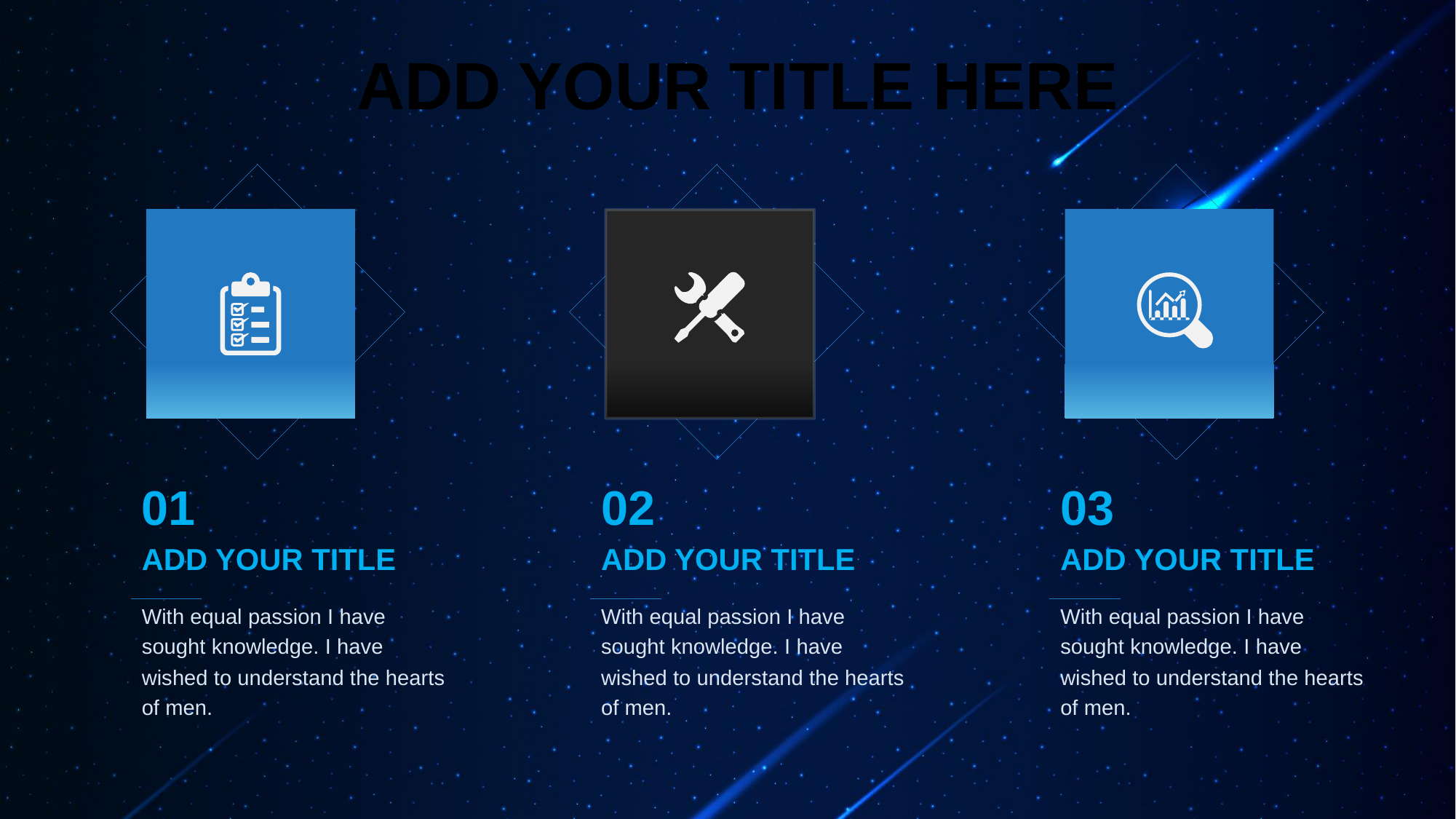

ADD YOUR TITLE HERE

01
02
03
ADD YOUR TITLE
ADD YOUR TITLE
ADD YOUR TITLE
With equal passion I have sought knowledge. I have wished to understand the hearts of men.
With equal passion I have sought knowledge. I have wished to understand the hearts of men.
With equal passion I have sought knowledge. I have wished to understand the hearts of men.